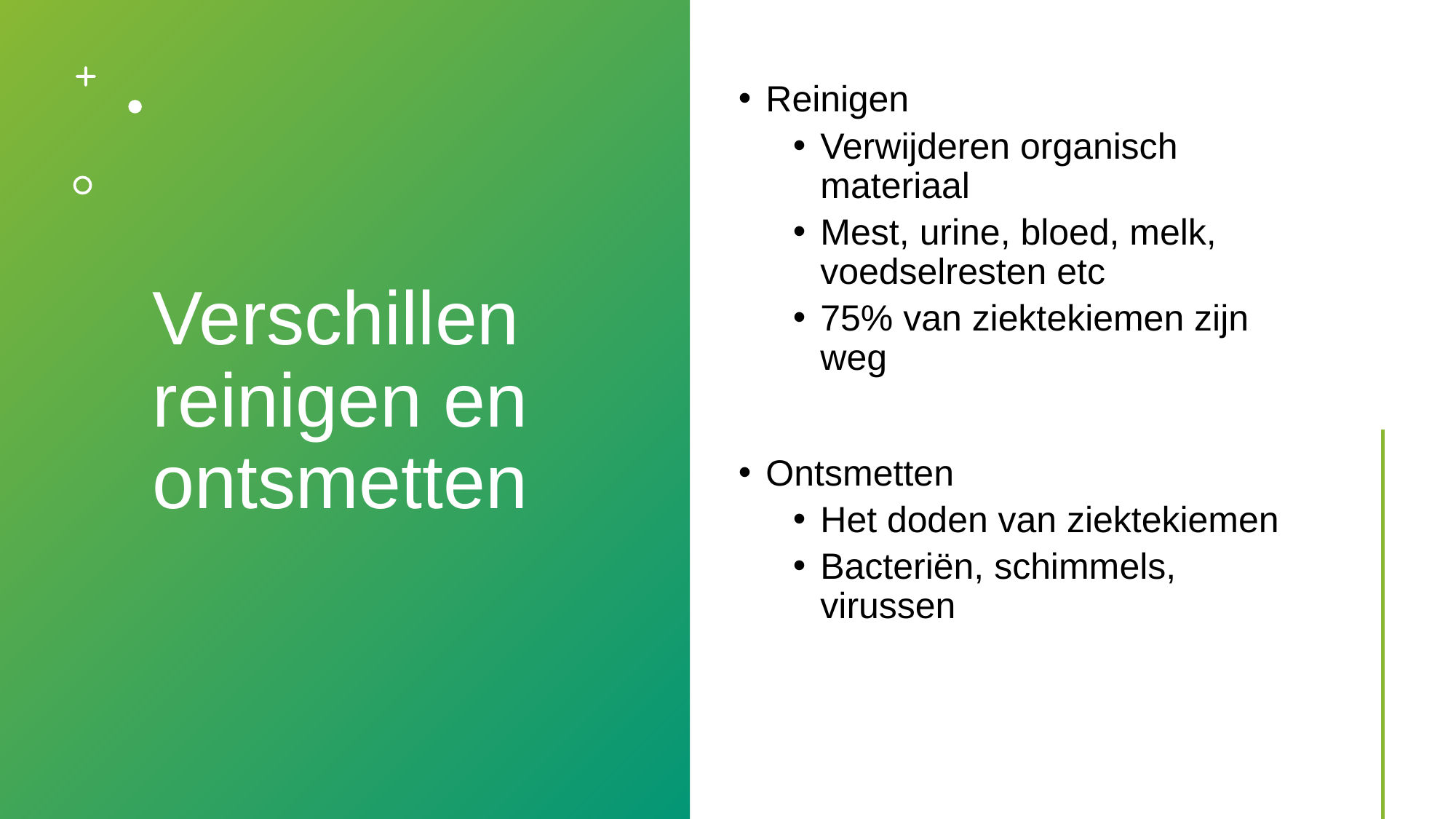

# Verschillen reinigen en ontsmetten
Reinigen
Verwijderen organisch materiaal
Mest, urine, bloed, melk, voedselresten etc
75% van ziektekiemen zijn weg

Ontsmetten
Het doden van ziektekiemen
Bacteriën, schimmels, virussen